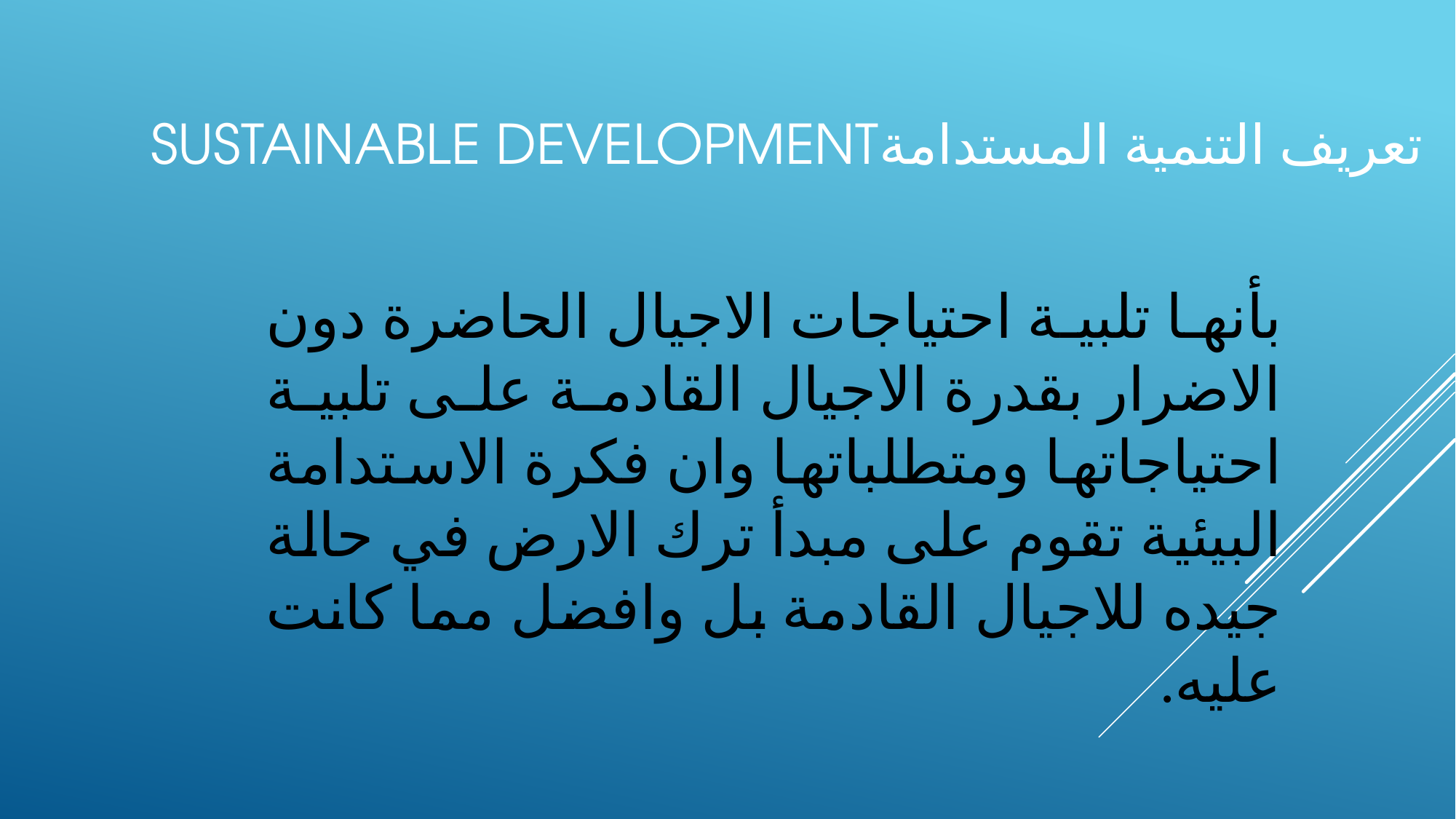

# تعريف التنمية المستدامةSustainable Development
بأنها تلبية احتياجات الاجيال الحاضرة دون الاضرار بقدرة الاجيال القادمة على تلبية احتياجاتها ومتطلباتها وان فكرة الاستدامة البيئية تقوم على مبدأ ترك الارض في حالة جيده للاجيال القادمة بل وافضل مما كانت عليه.